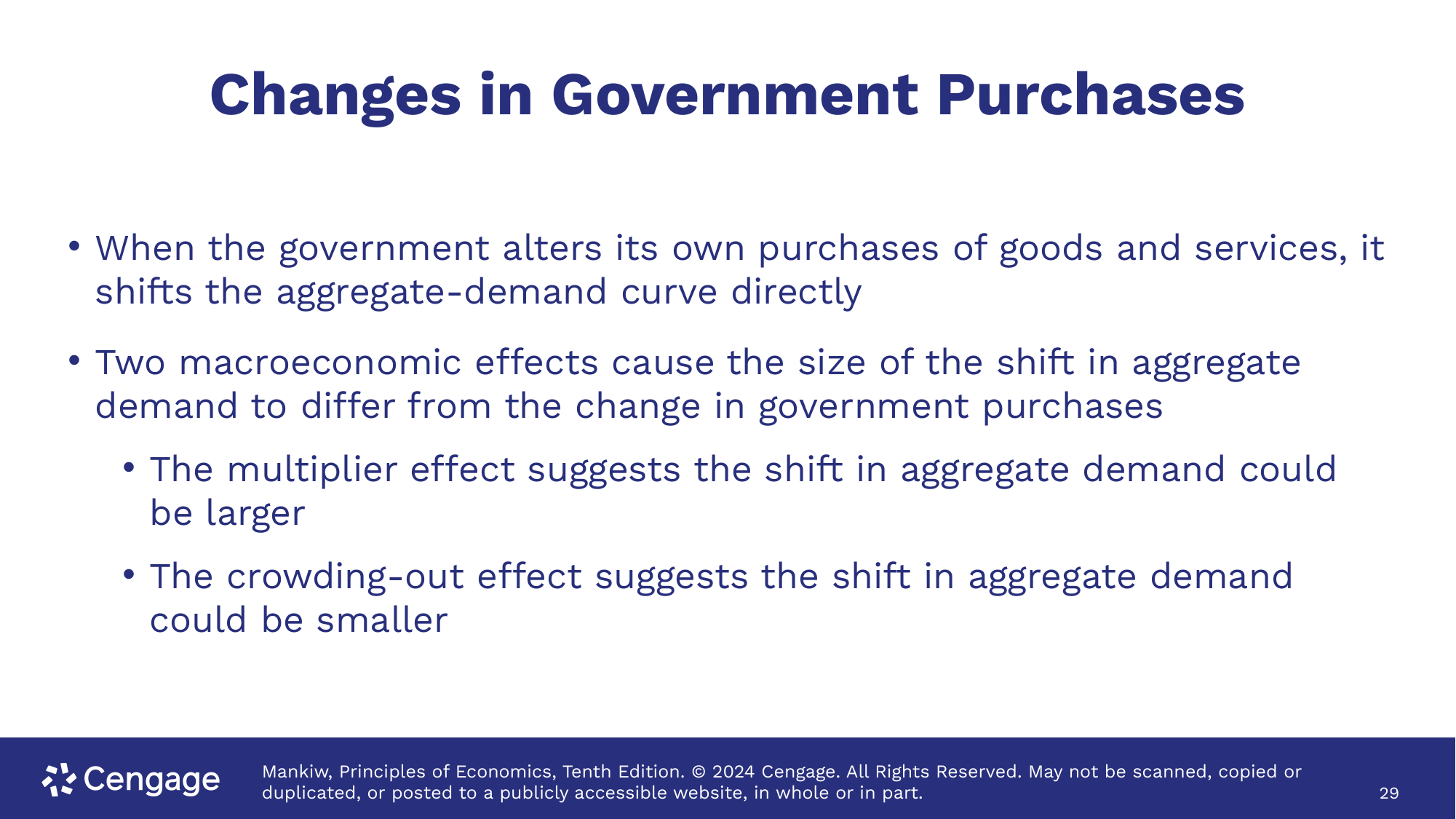

# Changes in Government Purchases
When the government alters its own purchases of goods and services, it shifts the aggregate-demand curve directly
Two macroeconomic effects cause the size of the shift in aggregate demand to differ from the change in government purchases
The multiplier effect suggests the shift in aggregate demand could be larger
The crowding-out effect suggests the shift in aggregate demand could be smaller